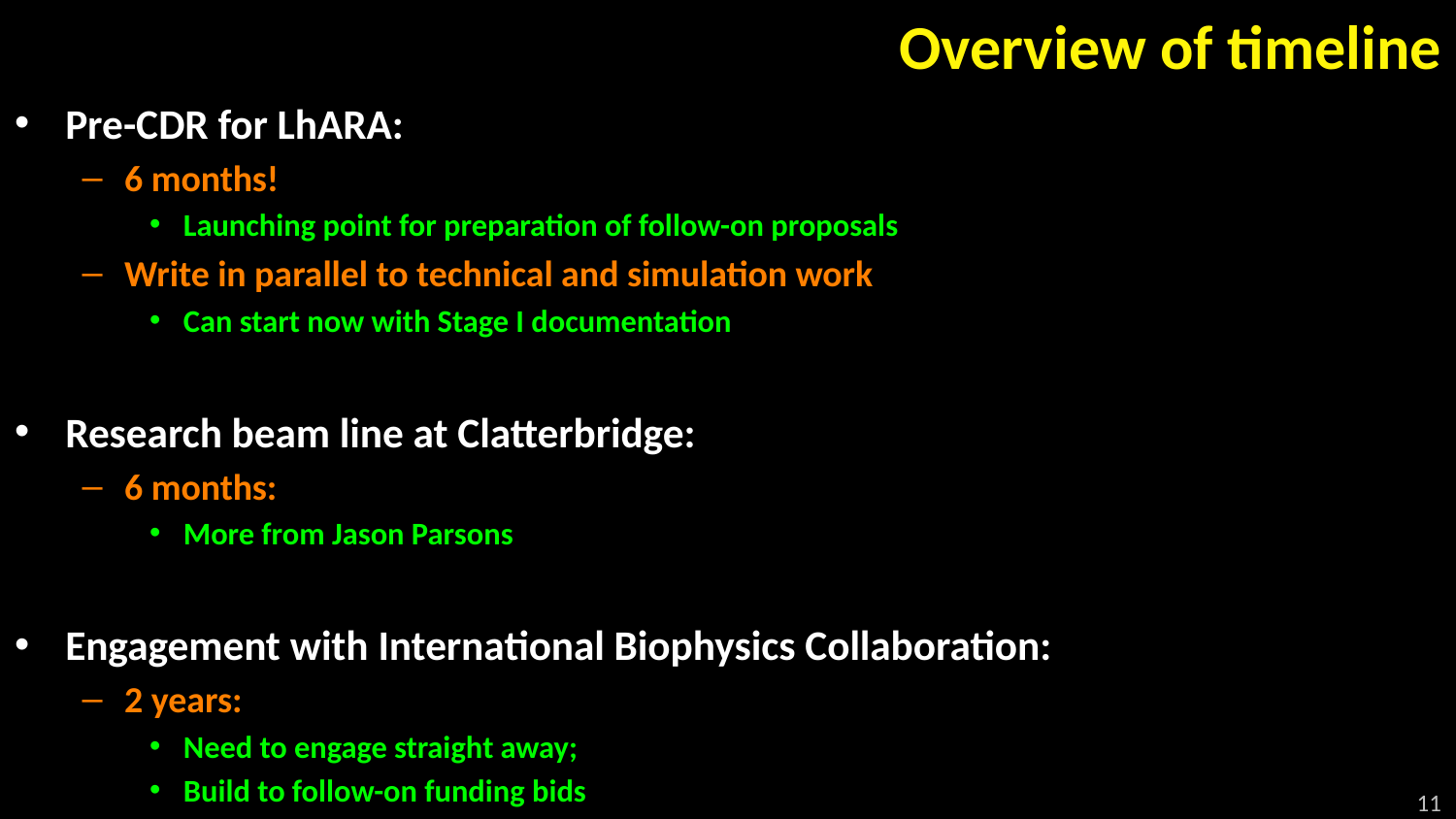

# Overview of timeline
Pre-CDR for LhARA:
6 months!
Launching point for preparation of follow-on proposals
Write in parallel to technical and simulation work
Can start now with Stage I documentation

Research beam line at Clatterbridge:
6 months:
More from Jason Parsons

Engagement with International Biophysics Collaboration:
2 years:
Need to engage straight away;
Build to follow-on funding bids
11